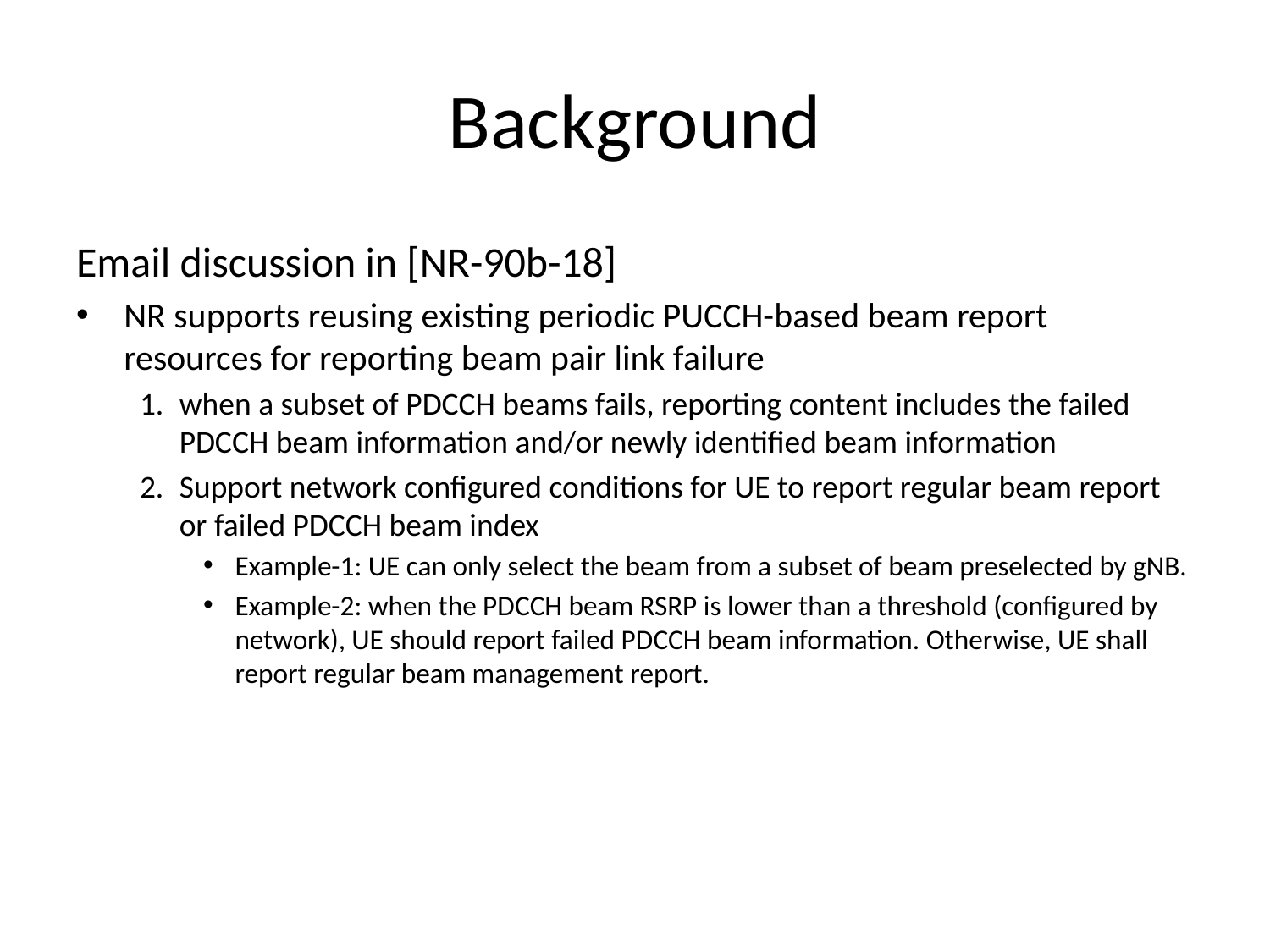

# Background
Email discussion in [NR-90b-18]
NR supports reusing existing periodic PUCCH-based beam report resources for reporting beam pair link failure
when a subset of PDCCH beams fails, reporting content includes the failed PDCCH beam information and/or newly identified beam information
Support network configured conditions for UE to report regular beam report or failed PDCCH beam index
Example-1: UE can only select the beam from a subset of beam preselected by gNB.
Example-2: when the PDCCH beam RSRP is lower than a threshold (configured by network), UE should report failed PDCCH beam information. Otherwise, UE shall report regular beam management report.